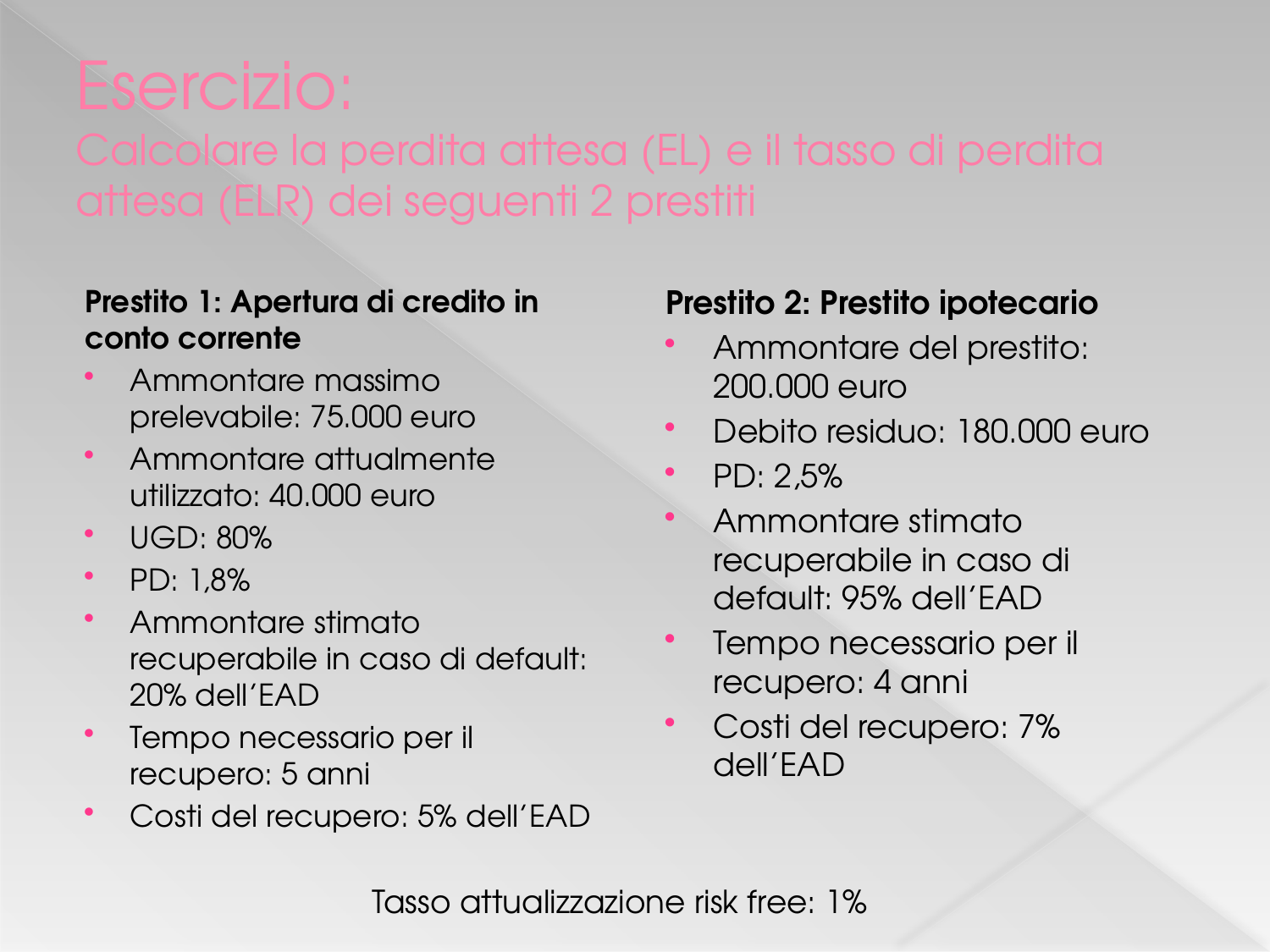

# Esercizio: Calcolare la perdita attesa (EL) e il tasso di perdita attesa (ELR) dei seguenti 2 prestiti
Prestito 1: Apertura di credito in conto corrente
Ammontare massimo prelevabile: 75.000 euro
Ammontare attualmente utilizzato: 40.000 euro
UGD: 80%
PD: 1,8%
Ammontare stimato recuperabile in caso di default: 20% dell’EAD
Tempo necessario per il recupero: 5 anni
Costi del recupero: 5% dell’EAD
Prestito 2: Prestito ipotecario
Ammontare del prestito: 200.000 euro
Debito residuo: 180.000 euro
PD: 2,5%
Ammontare stimato recuperabile in caso di default: 95% dell’EAD
Tempo necessario per il recupero: 4 anni
Costi del recupero: 7% dell’EAD

Tasso attualizzazione risk free: 1%